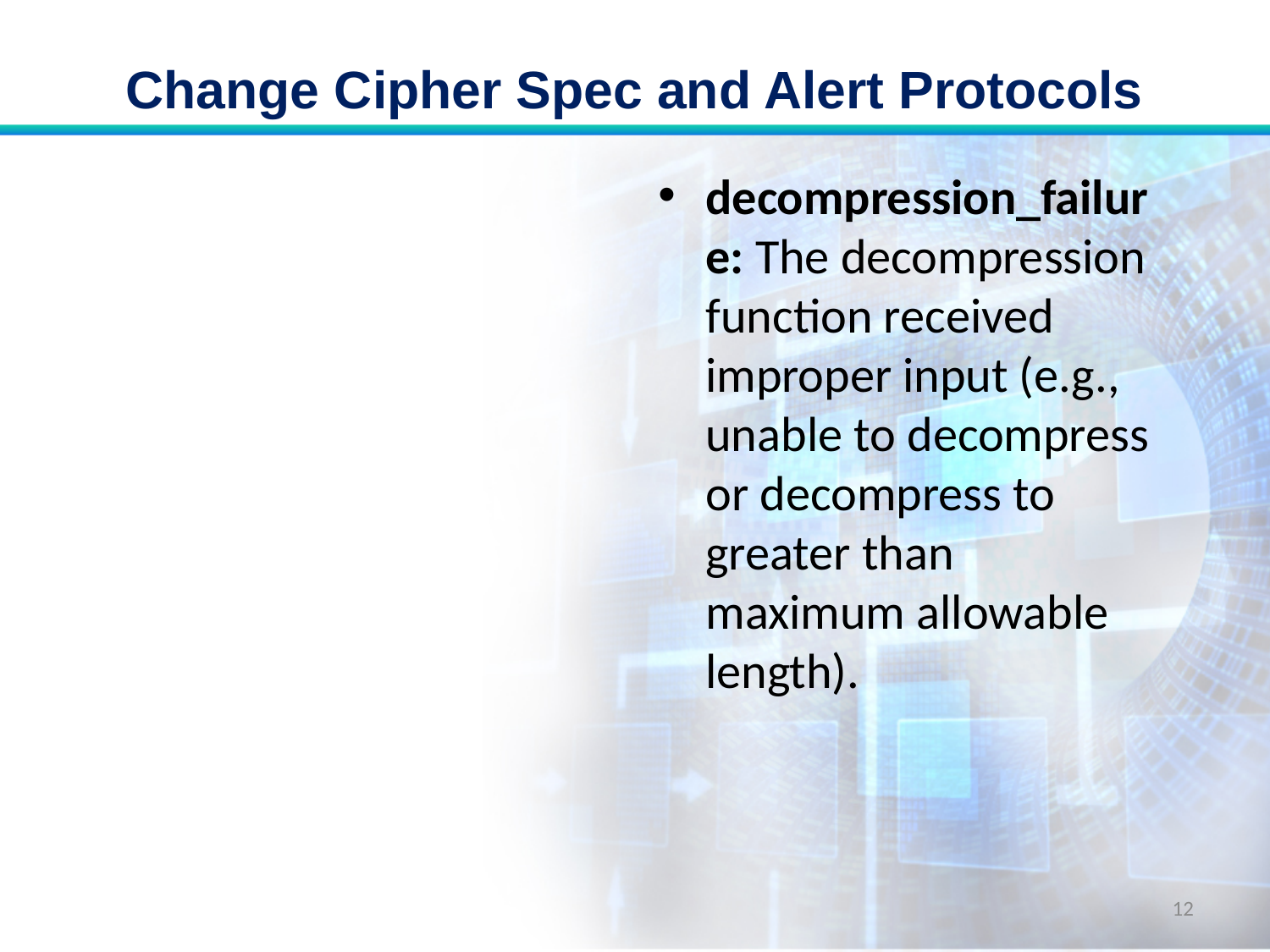

# Change Cipher Spec and Alert Protocols
decompression_failure: The decompression function received improper input (e.g., unable to decompress or decompress to greater than maximum allowable length).
12